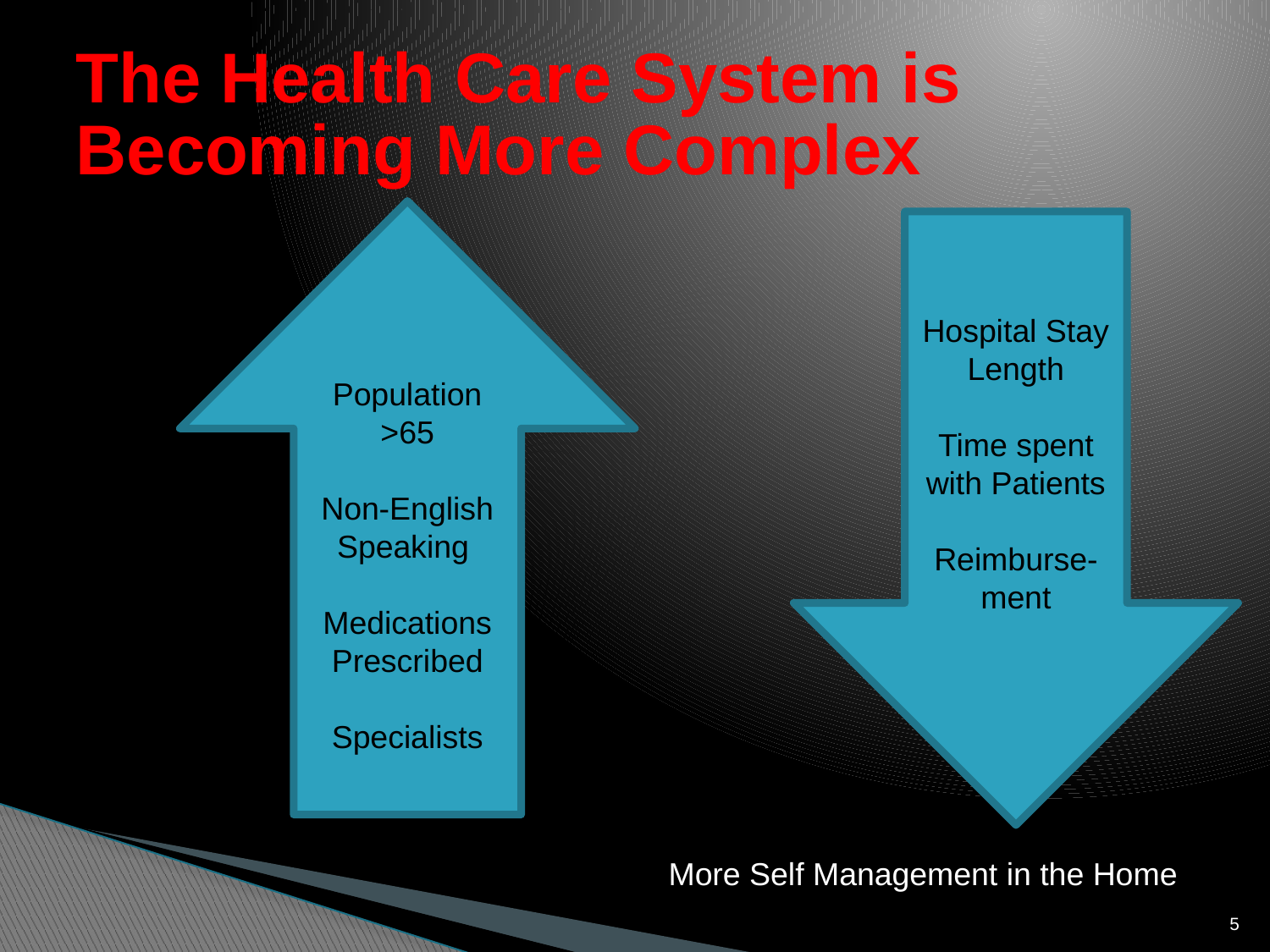

# The Health Care System is Becoming More Complex
Population >65

Non-English Speaking

Medications Prescribed

Specialists
Hospital Stay Length

Time spent with Patients

Reimburse-ment
More Self Management in the Home
5